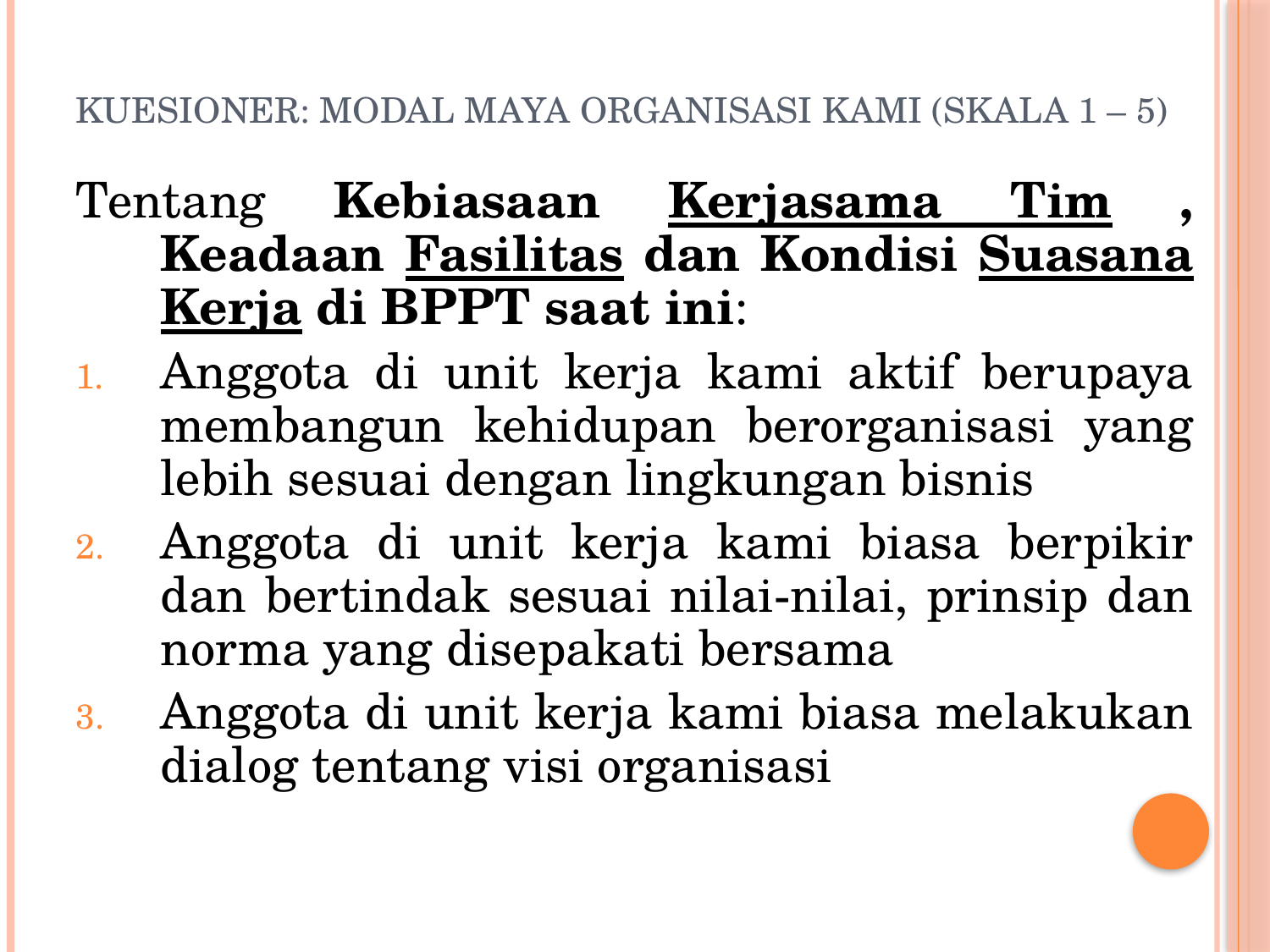

# Kuesioner: Modal Maya Organisasi Kami (Skala 1 – 5)
Tentang Kebiasaan Kerjasama Tim , Keadaan Fasilitas dan Kondisi Suasana Kerja di BPPT saat ini:
Anggota di unit kerja kami aktif berupaya membangun kehidupan berorganisasi yang lebih sesuai dengan lingkungan bisnis
Anggota di unit kerja kami biasa berpikir dan bertindak sesuai nilai-nilai, prinsip dan norma yang disepakati bersama
Anggota di unit kerja kami biasa melakukan dialog tentang visi organisasi